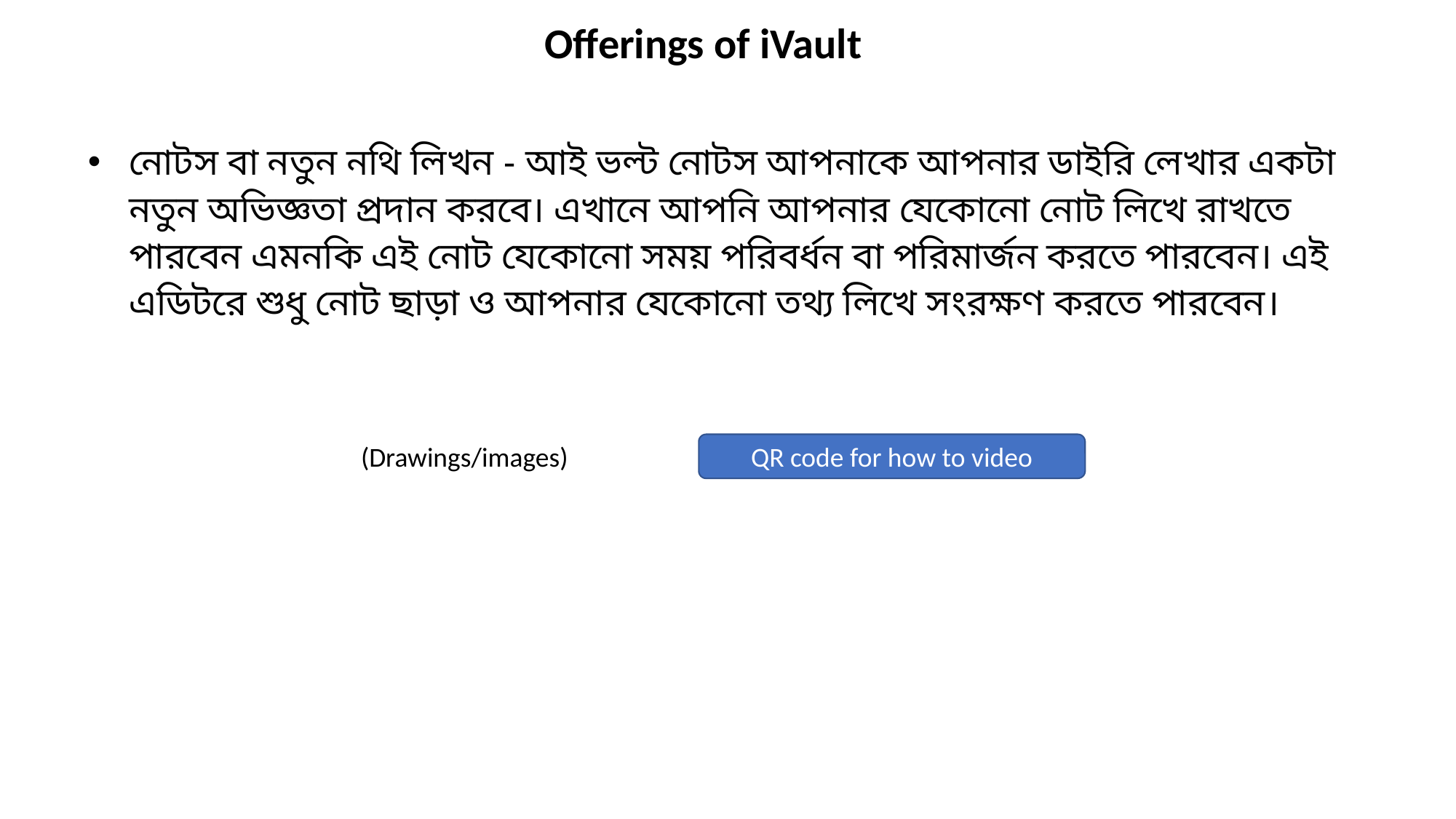

Offerings of iVault
নোটস বা নতুন নথি লিখন - আই ভল্ট নোটস আপনাকে আপনার ডাইরি লেখার একটা নতুন অভিজ্ঞতা প্রদান করবে। এখানে আপনি আপনার যেকোনো নোট লিখে রাখতে পারবেন এমনকি এই নোট যেকোনো সময় পরিবর্ধন বা পরিমার্জন করতে পারবেন। এই এডিটরে শুধু নোট ছাড়া ও আপনার যেকোনো তথ্য লিখে সংরক্ষণ করতে পারবেন।
(Drawings/images)
QR code for how to video